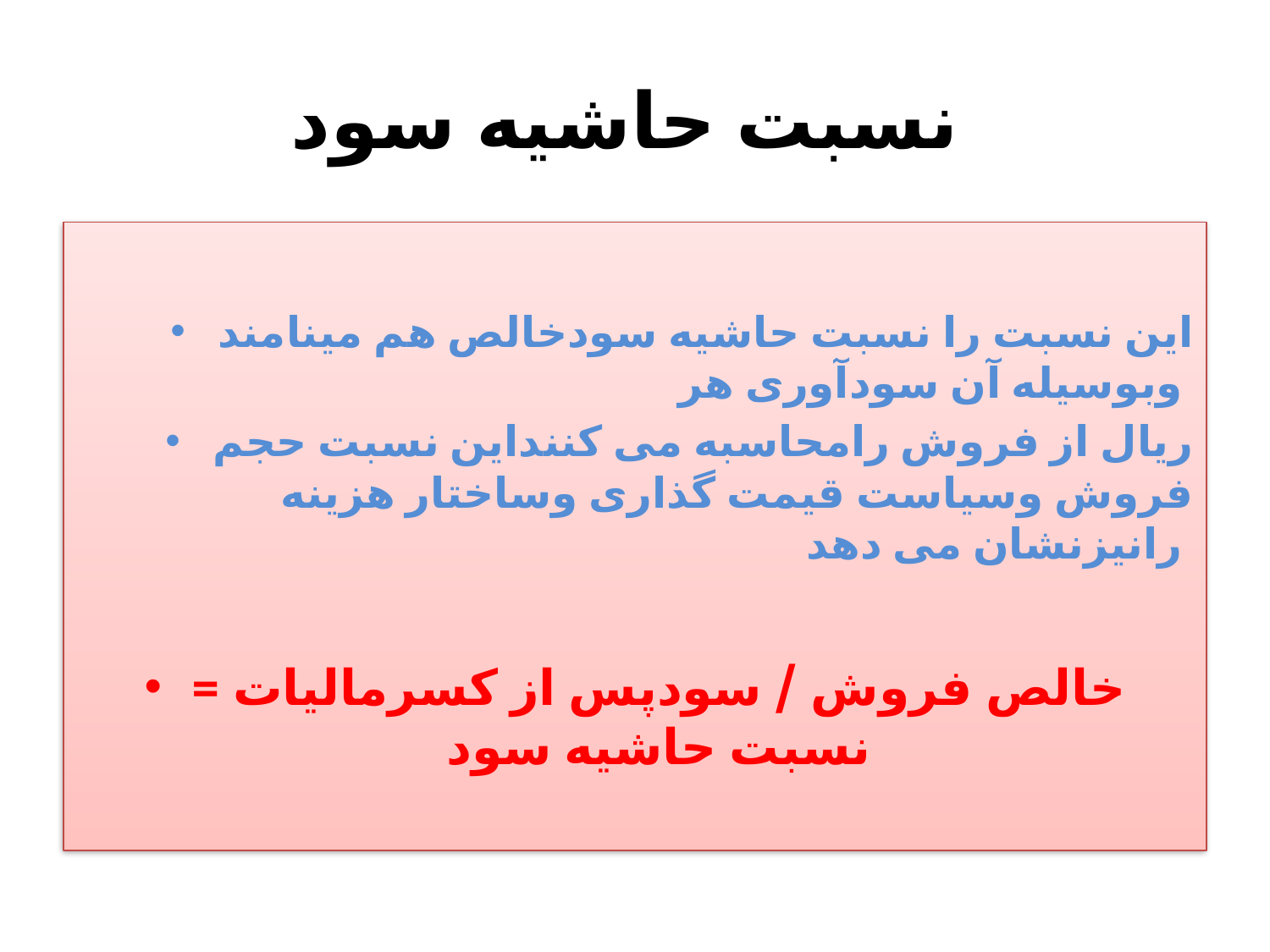

# نسبت حاشیه سود

این نسبت را نسبت حاشیه سودخالص هم مینامند وبوسیله آن سودآوری هر
ریال از فروش رامحاسبه می کننداین نسبت حجم فروش وسیاست قیمت گذاری وساختار هزینه رانیزنشان می دهد

خالص فروش / سودپس از کسرمالیات = نسبت حاشیه سود